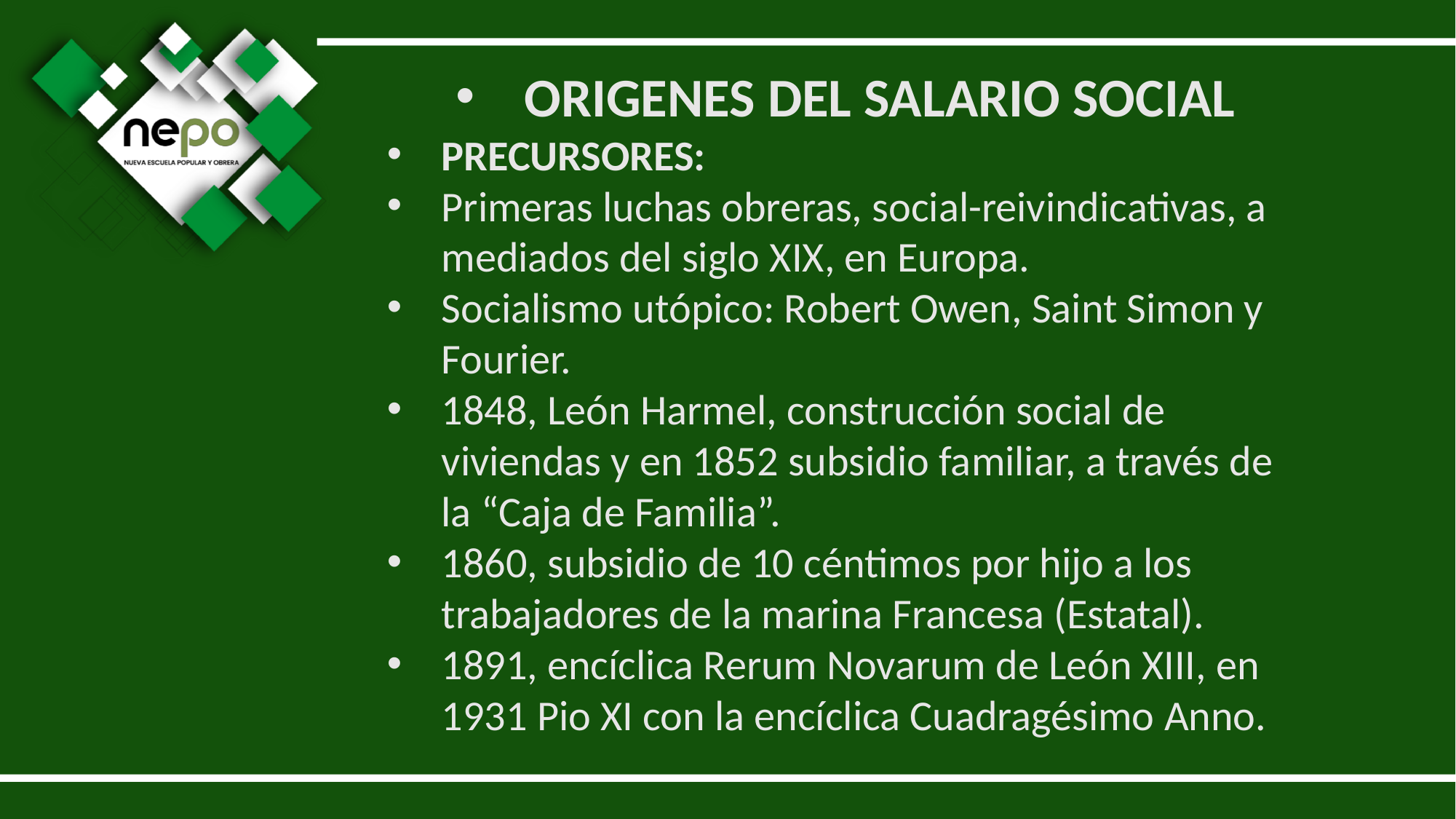

ORIGENES DEL SALARIO SOCIAL
PRECURSORES:
Primeras luchas obreras, social-reivindicativas, a mediados del siglo XIX, en Europa.
Socialismo utópico: Robert Owen, Saint Simon y Fourier.
1848, León Harmel, construcción social de viviendas y en 1852 subsidio familiar, a través de la “Caja de Familia”.
1860, subsidio de 10 céntimos por hijo a los trabajadores de la marina Francesa (Estatal).
1891, encíclica Rerum Novarum de León XIII, en 1931 Pio XI con la encíclica Cuadragésimo Anno.